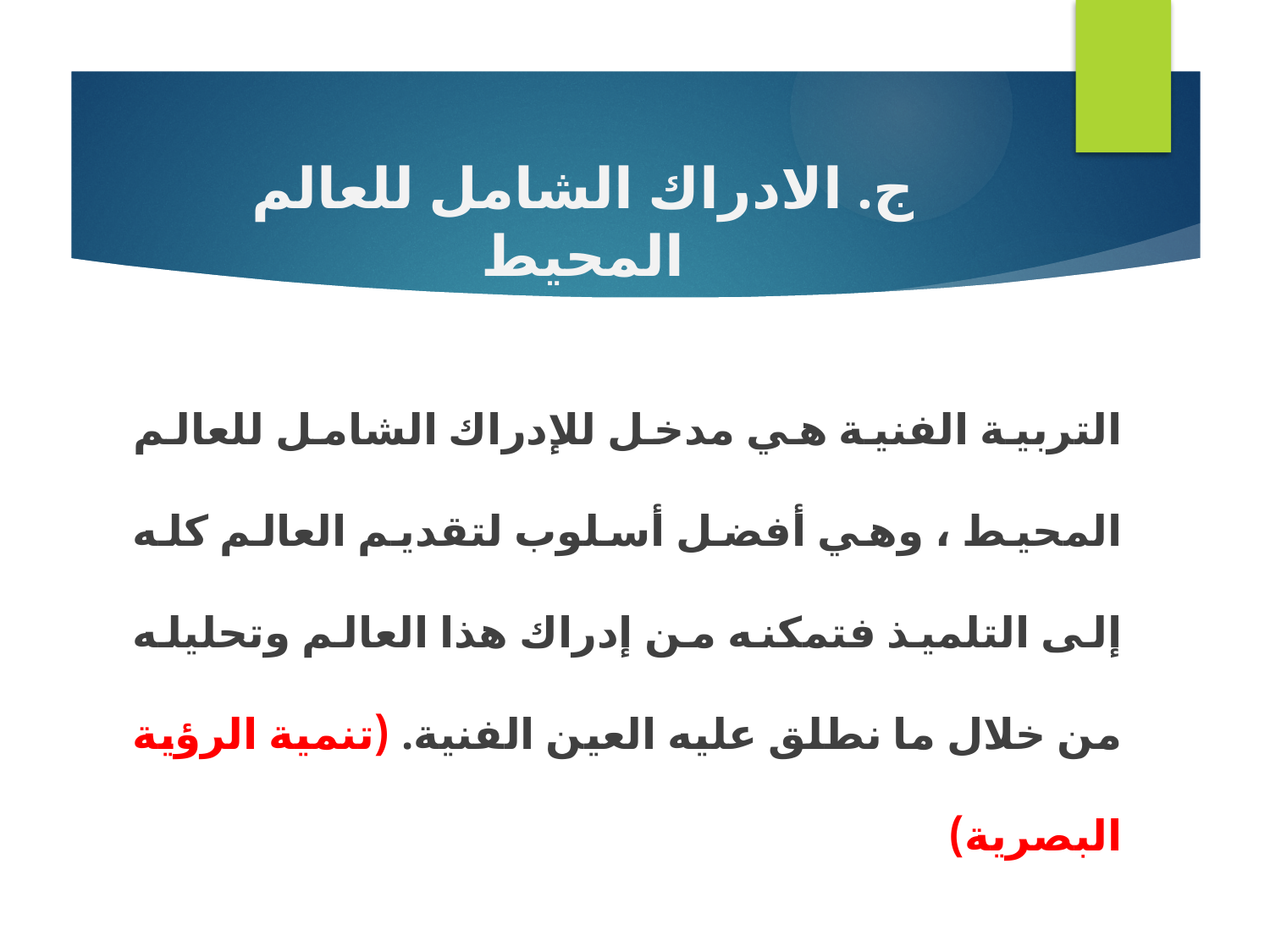

ج. الادراك الشامل للعالم المحيط
التربية الفنية هي مدخل للإدراك الشامل للعالم المحيط ، وهي أفضل أسلوب لتقديم العالم كله إلى التلميذ فتمكنه من إدراك هذا العالم وتحليله من خلال ما نطلق عليه العين الفنية. (تنمية الرؤية البصرية)